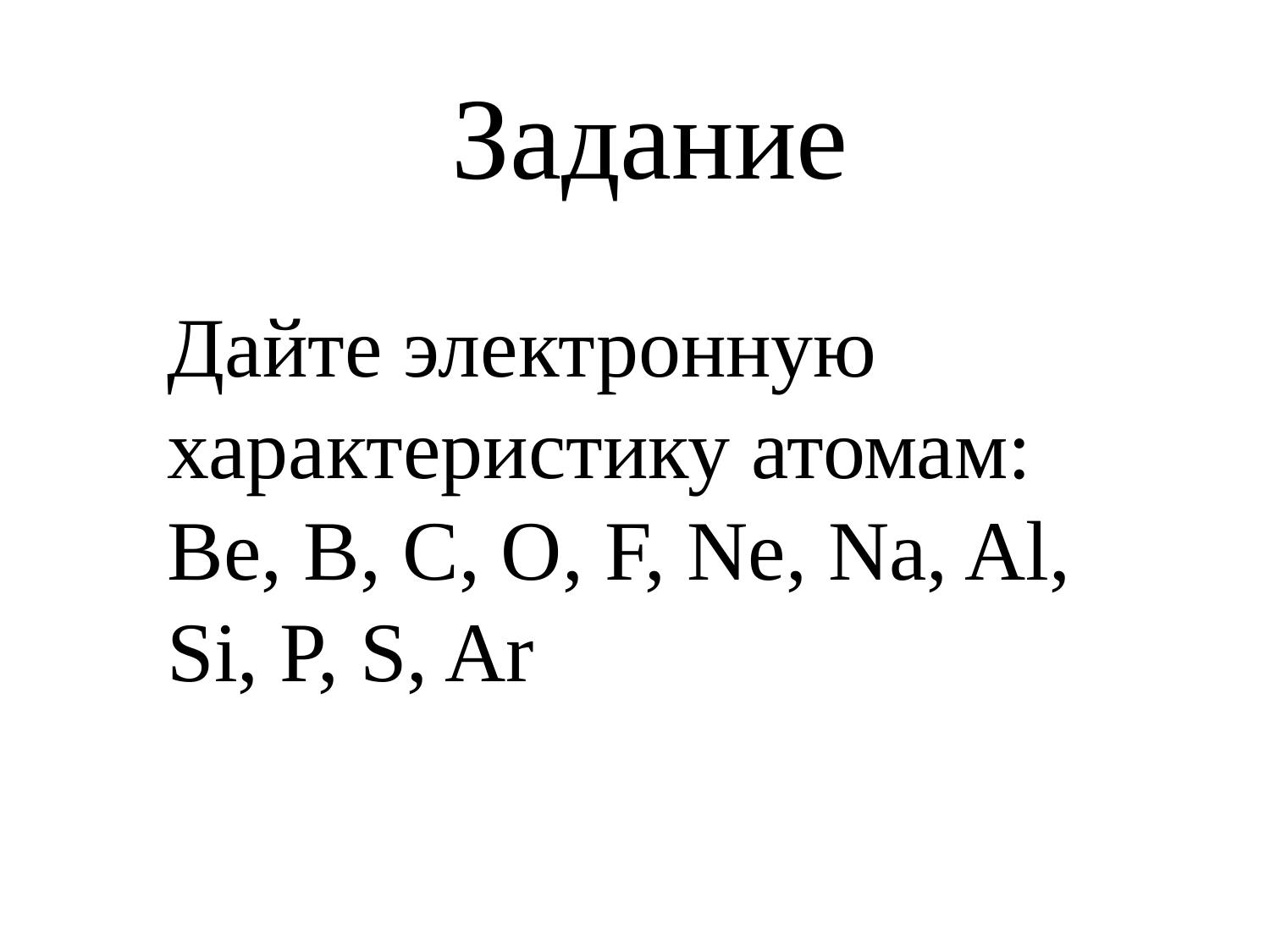

Задание
Дайте электронную характеристику атомам:
Be, B, C, O, F, Ne, Na, Al, Si, P, S, Ar